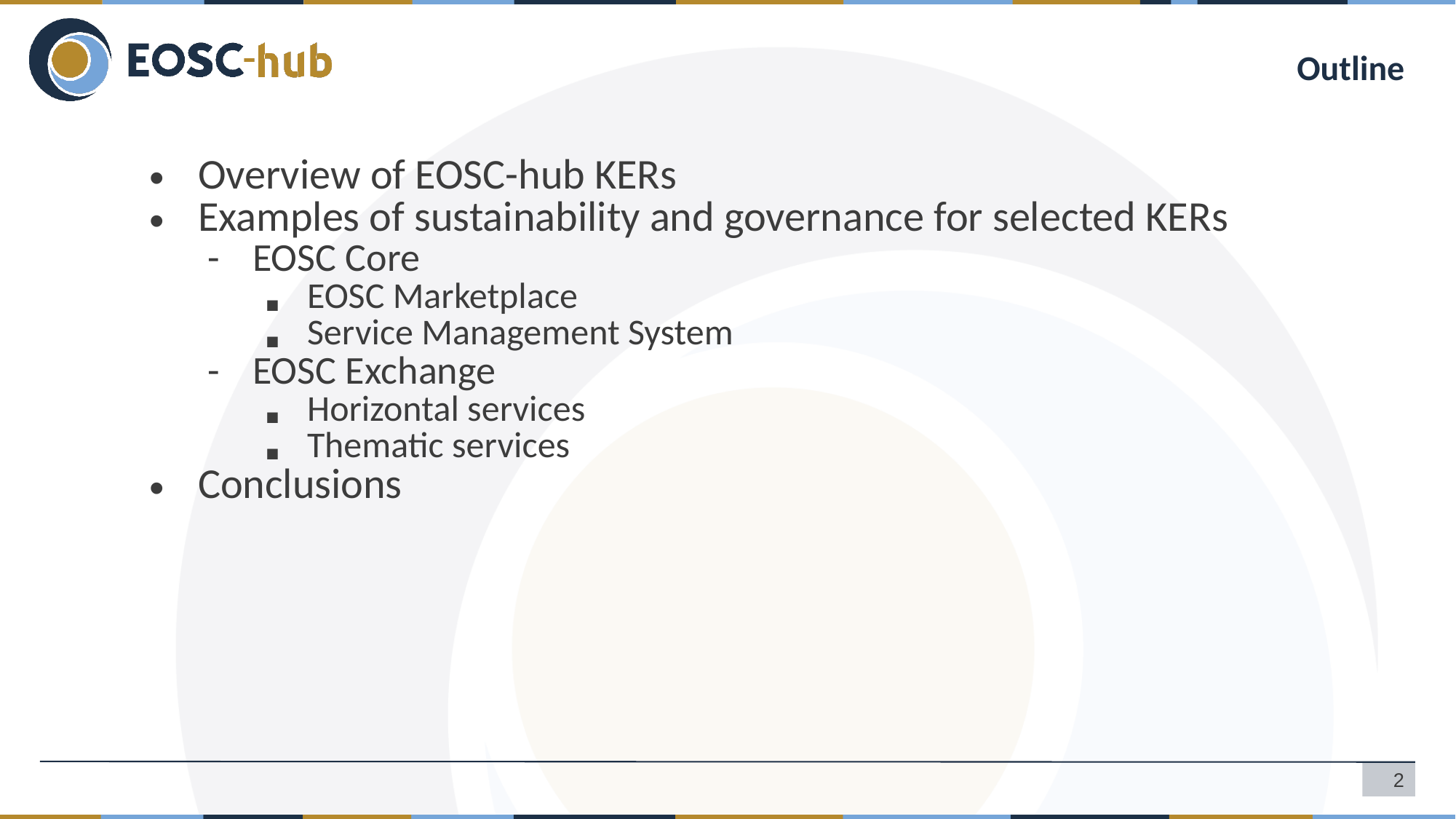

# Outline
Overview of EOSC-hub KERs
Examples of sustainability and governance for selected KERs
EOSC Core
EOSC Marketplace
Service Management System
EOSC Exchange
Horizontal services
Thematic services
Conclusions
2